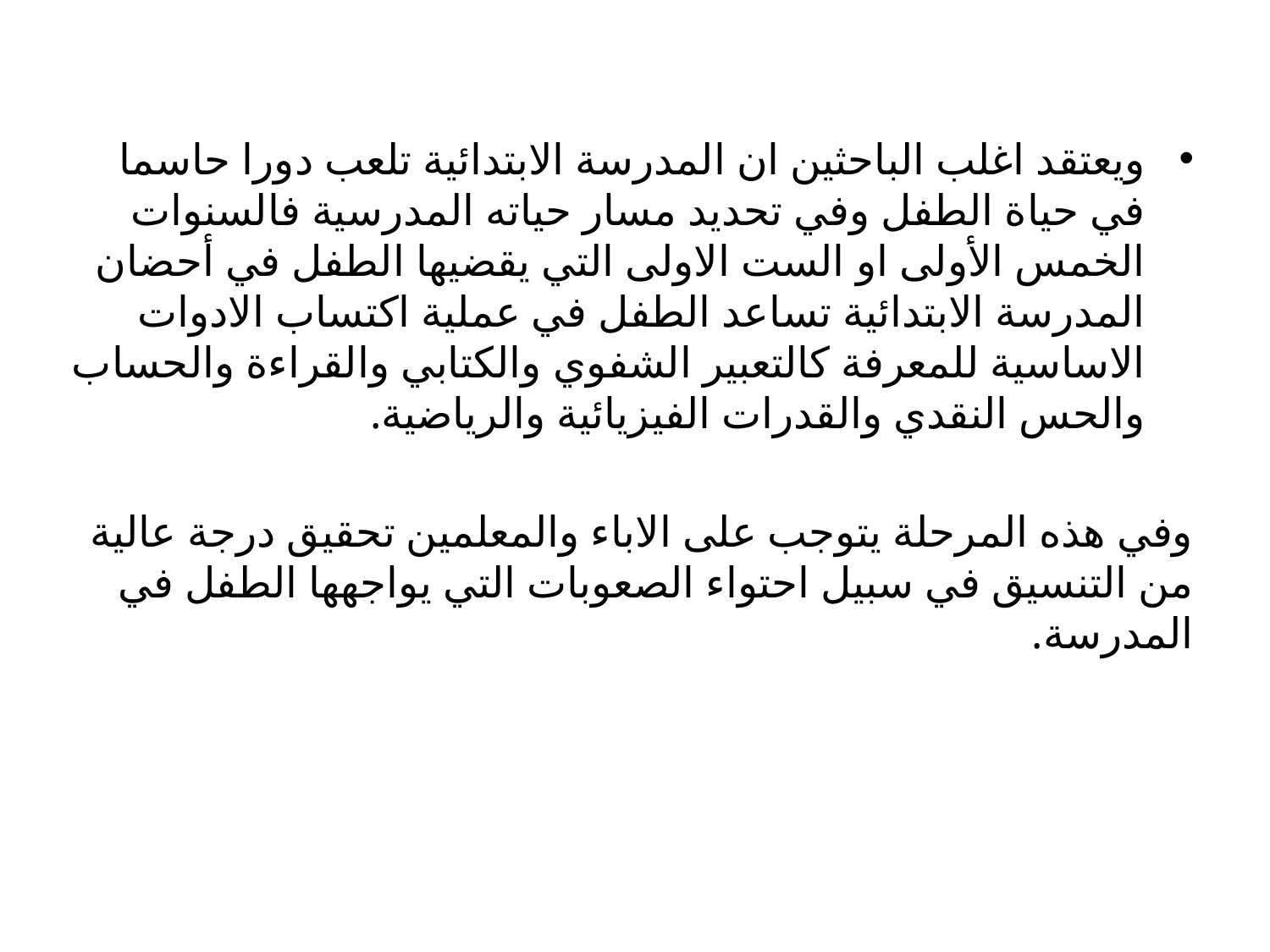

ويعتقد اغلب الباحثين ان المدرسة الابتدائية تلعب دورا حاسما في حياة الطفل وفي تحديد مسار حياته المدرسية فالسنوات الخمس الأولى او الست الاولى التي يقضيها الطفل في أحضان المدرسة الابتدائية تساعد الطفل في عملية اكتساب الادوات الاساسية للمعرفة كالتعبير الشفوي والكتابي والقراءة والحساب والحس النقدي والقدرات الفيزيائية والرياضية.

وفي هذه المرحلة يتوجب على الاباء والمعلمين تحقيق درجة عالية من التنسيق في سبيل احتواء الصعوبات التي يواجهها الطفل في المدرسة.